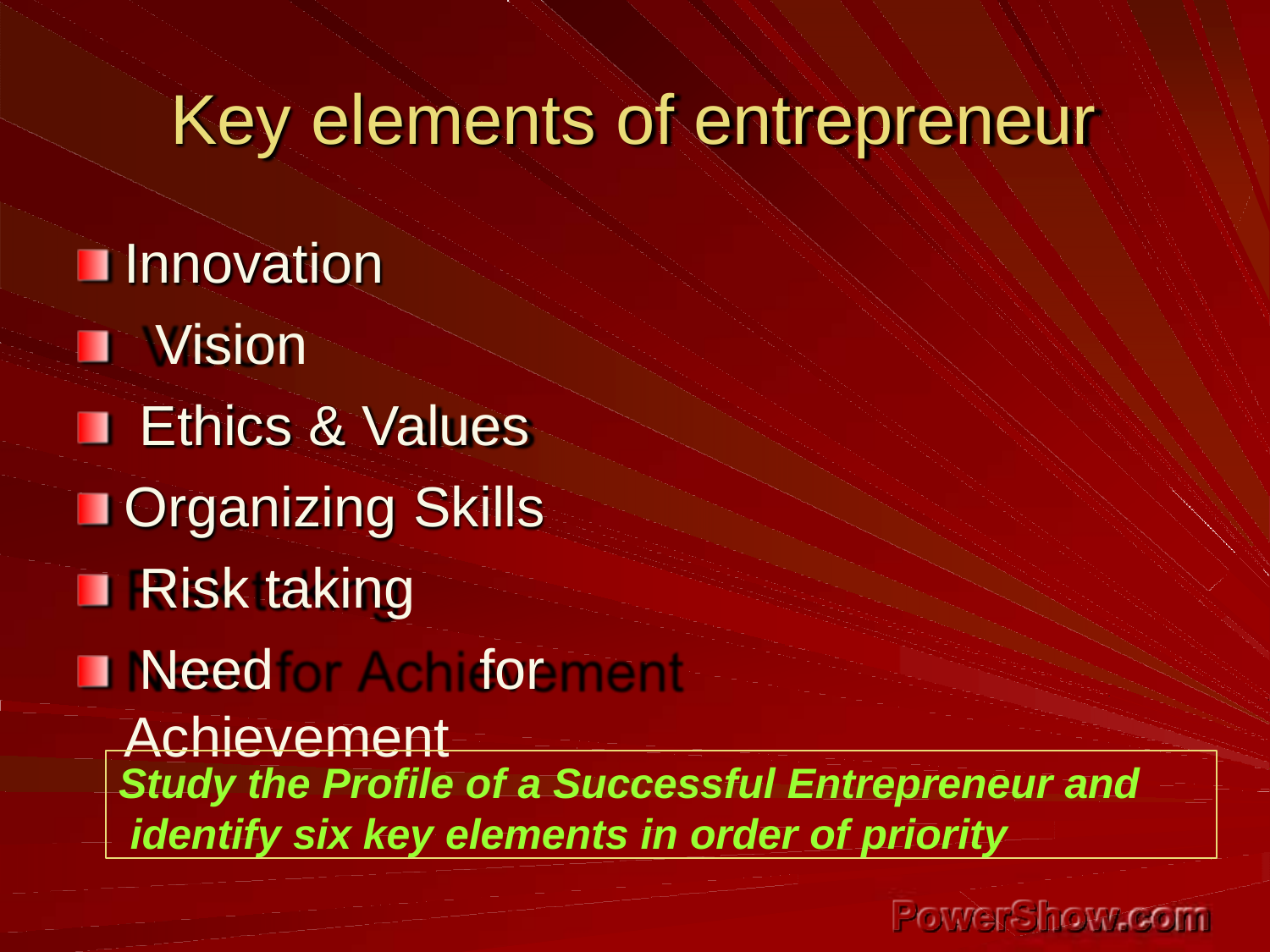

# Key elements of entrepreneur

Innovation  Vision
Ethics & Values  Organizing Skills  Risk taking
Need for Achievement

Study the Profile of a Successful Entrepreneur and  identify six key elements in order of priority